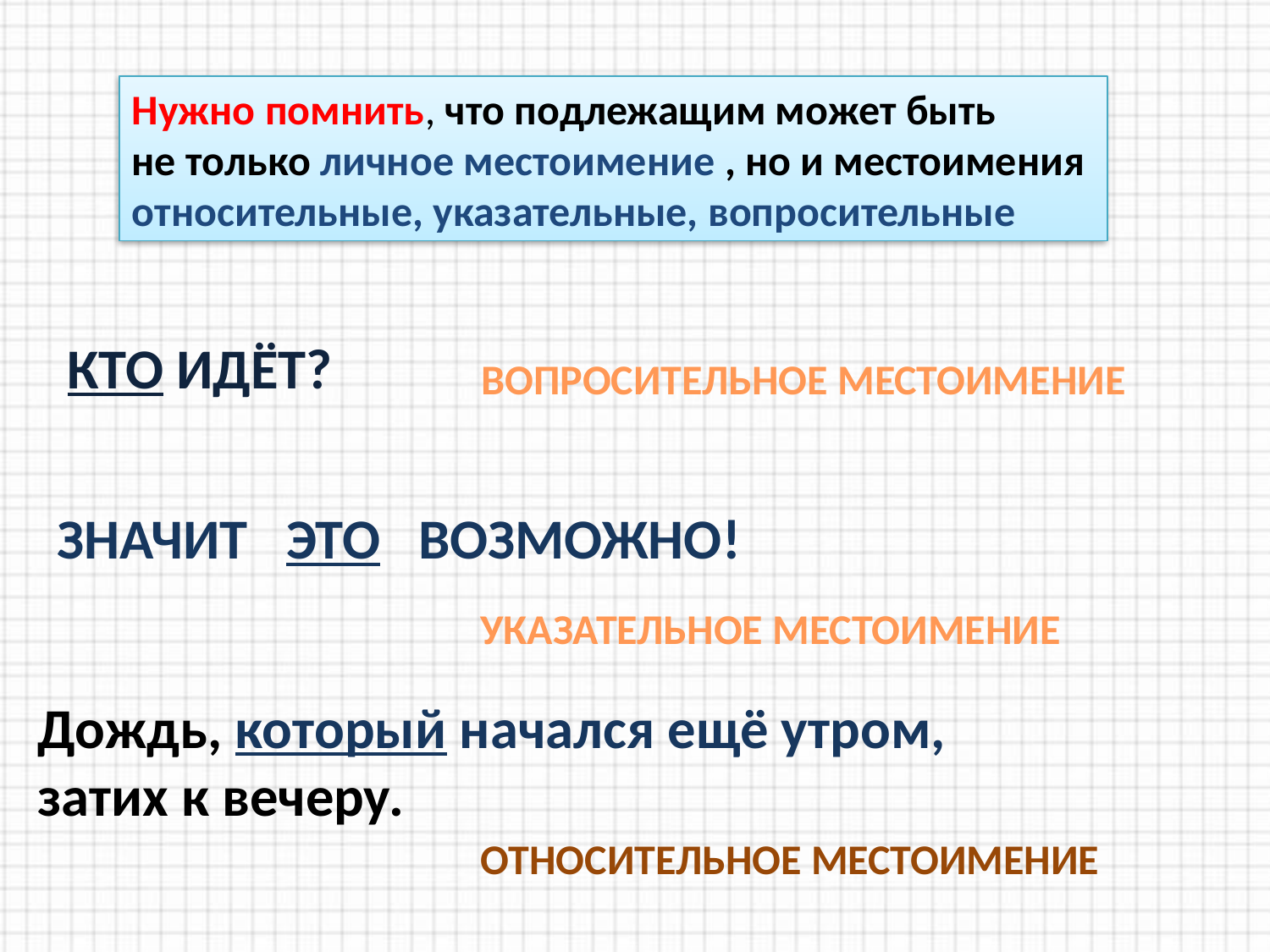

Нужно помнить, что подлежащим может быть
не только личное местоимение , но и местоимения
относительные, указательные, вопросительные
КТО ИДЁТ?
ВОПРОСИТЕЛЬНОЕ МЕСТОИМЕНИЕ
ЗНАЧИТ   ЭТО   ВОЗМОЖНО!
УКАЗАТЕЛЬНОЕ МЕСТОИМЕНИЕ
Дождь, который начался ещё утром,
затих к вечеру.
ОТНОСИТЕЛЬНОЕ МЕСТОИМЕНИЕ